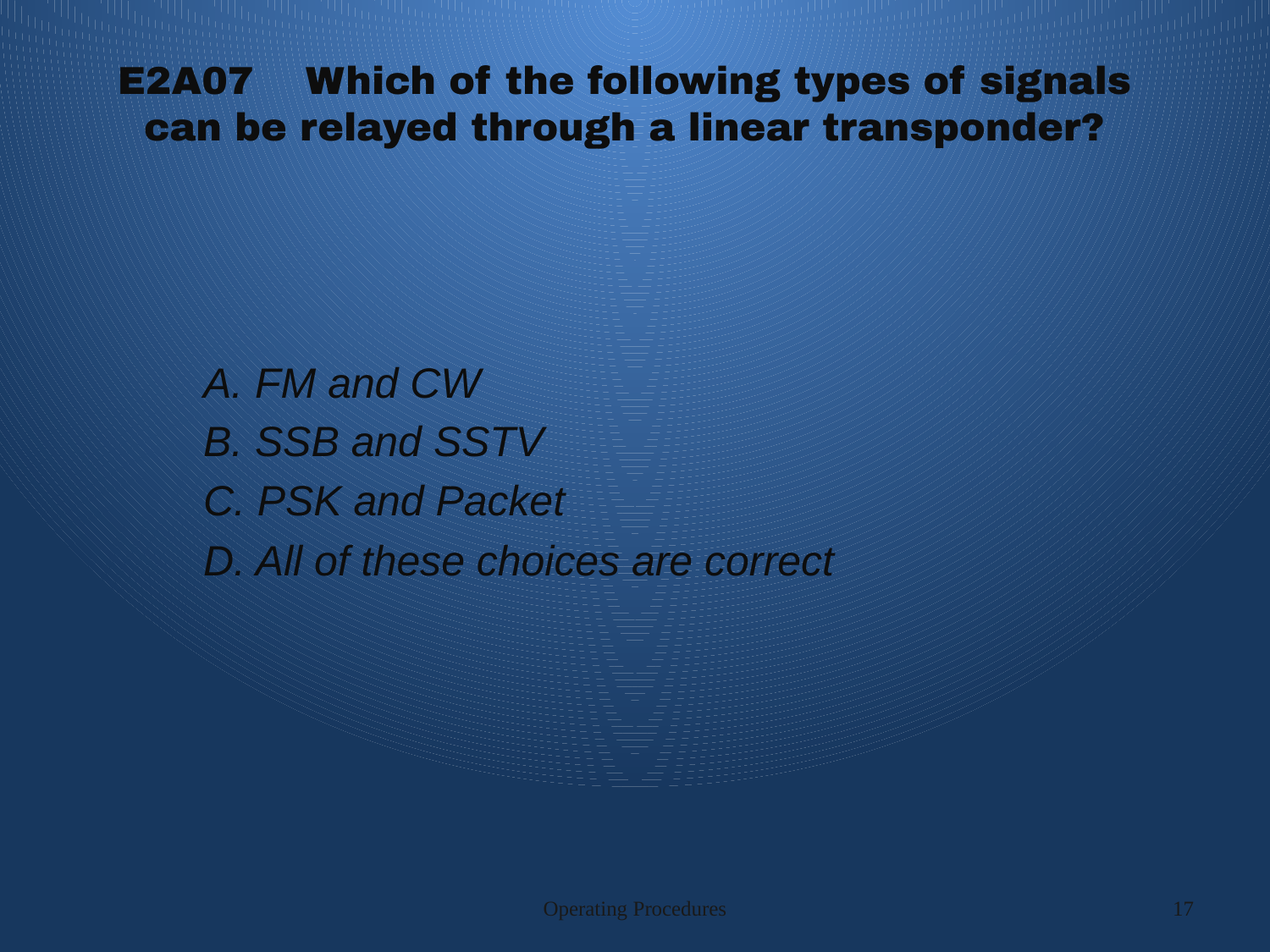

# E2A07    Which of the following types of signals can be relayed through a linear transponder?
A. FM and CW
B. SSB and SSTV
C. PSK and Packet
D. All of these choices are correct

Operating Procedures
17